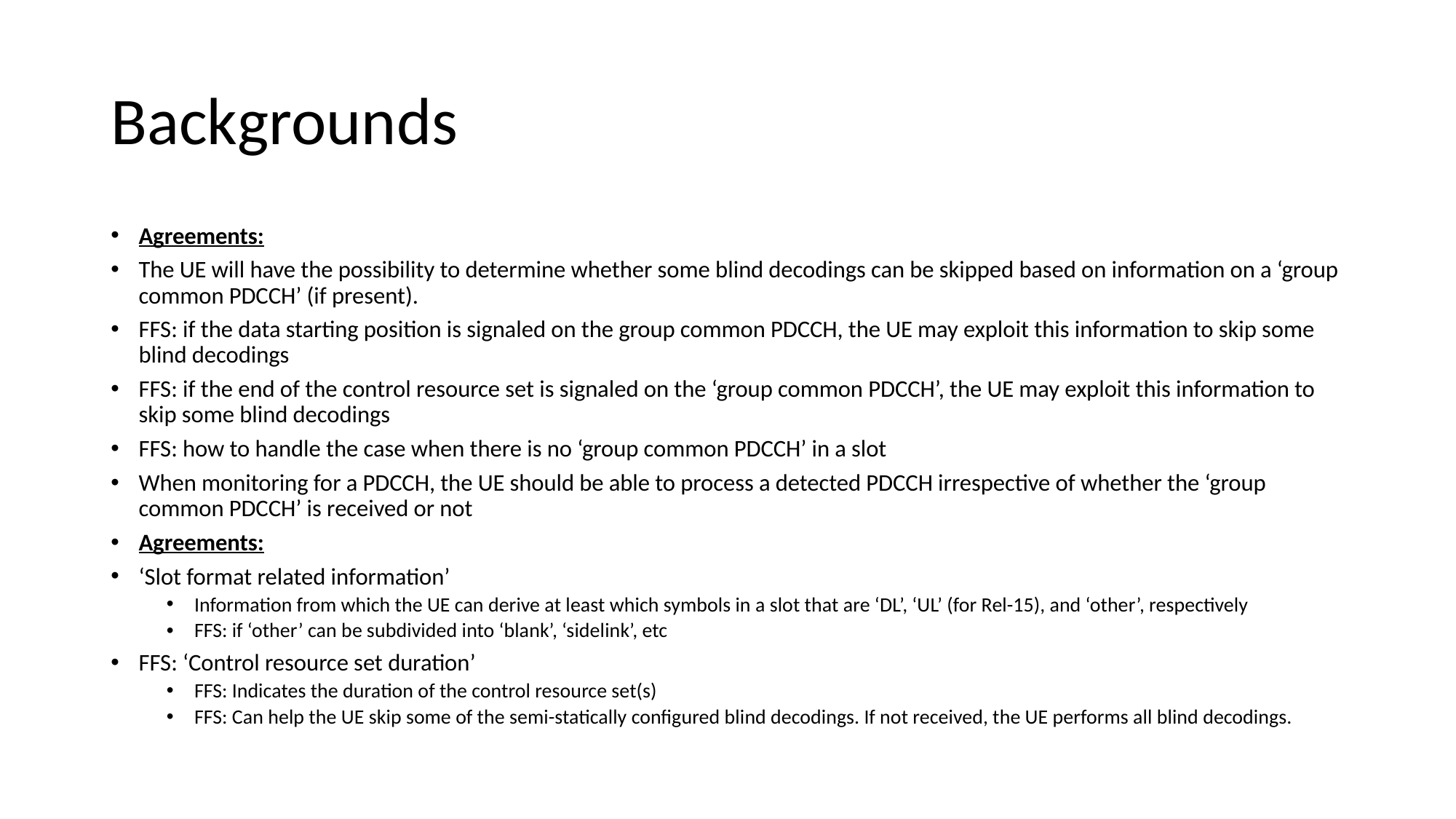

# Backgrounds
Agreements:
The UE will have the possibility to determine whether some blind decodings can be skipped based on information on a ‘group common PDCCH’ (if present).
FFS: if the data starting position is signaled on the group common PDCCH, the UE may exploit this information to skip some blind decodings
FFS: if the end of the control resource set is signaled on the ‘group common PDCCH’, the UE may exploit this information to skip some blind decodings
FFS: how to handle the case when there is no ‘group common PDCCH’ in a slot
When monitoring for a PDCCH, the UE should be able to process a detected PDCCH irrespective of whether the ‘group common PDCCH’ is received or not
Agreements:
‘Slot format related information’
Information from which the UE can derive at least which symbols in a slot that are ‘DL’, ‘UL’ (for Rel-15), and ‘other’, respectively
FFS: if ‘other’ can be subdivided into ‘blank’, ‘sidelink’, etc
FFS: ‘Control resource set duration’
FFS: Indicates the duration of the control resource set(s)
FFS: Can help the UE skip some of the semi-statically configured blind decodings. If not received, the UE performs all blind decodings.